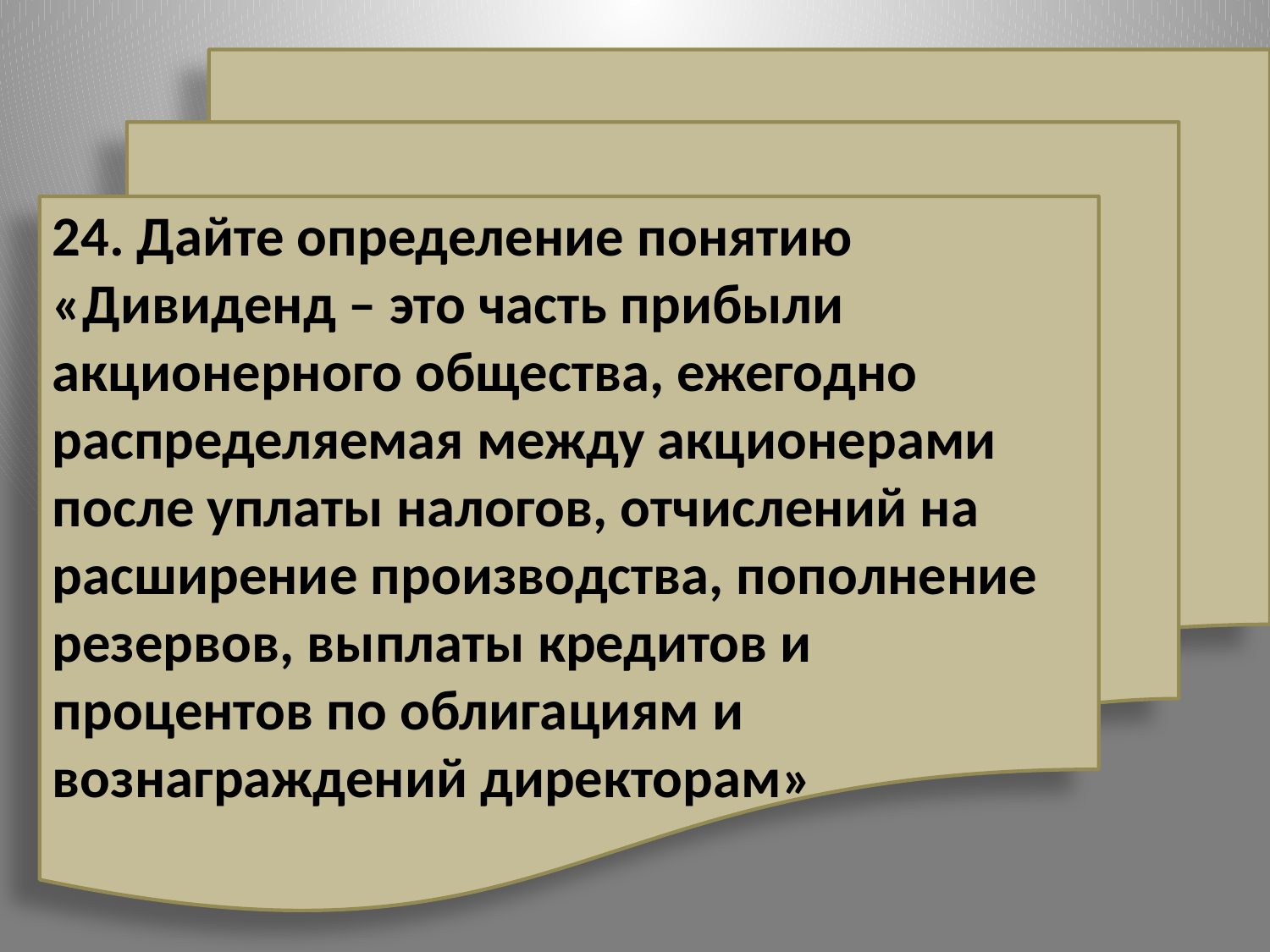

24. Дайте определение понятию «Дивиденд – это часть прибыли акционерного общества, ежегодно распределяемая между акционерами после уплаты налогов, отчислений на расширение производства, пополнение резервов, выплаты кредитов и процентов по облигациям и вознаграждений директорам»